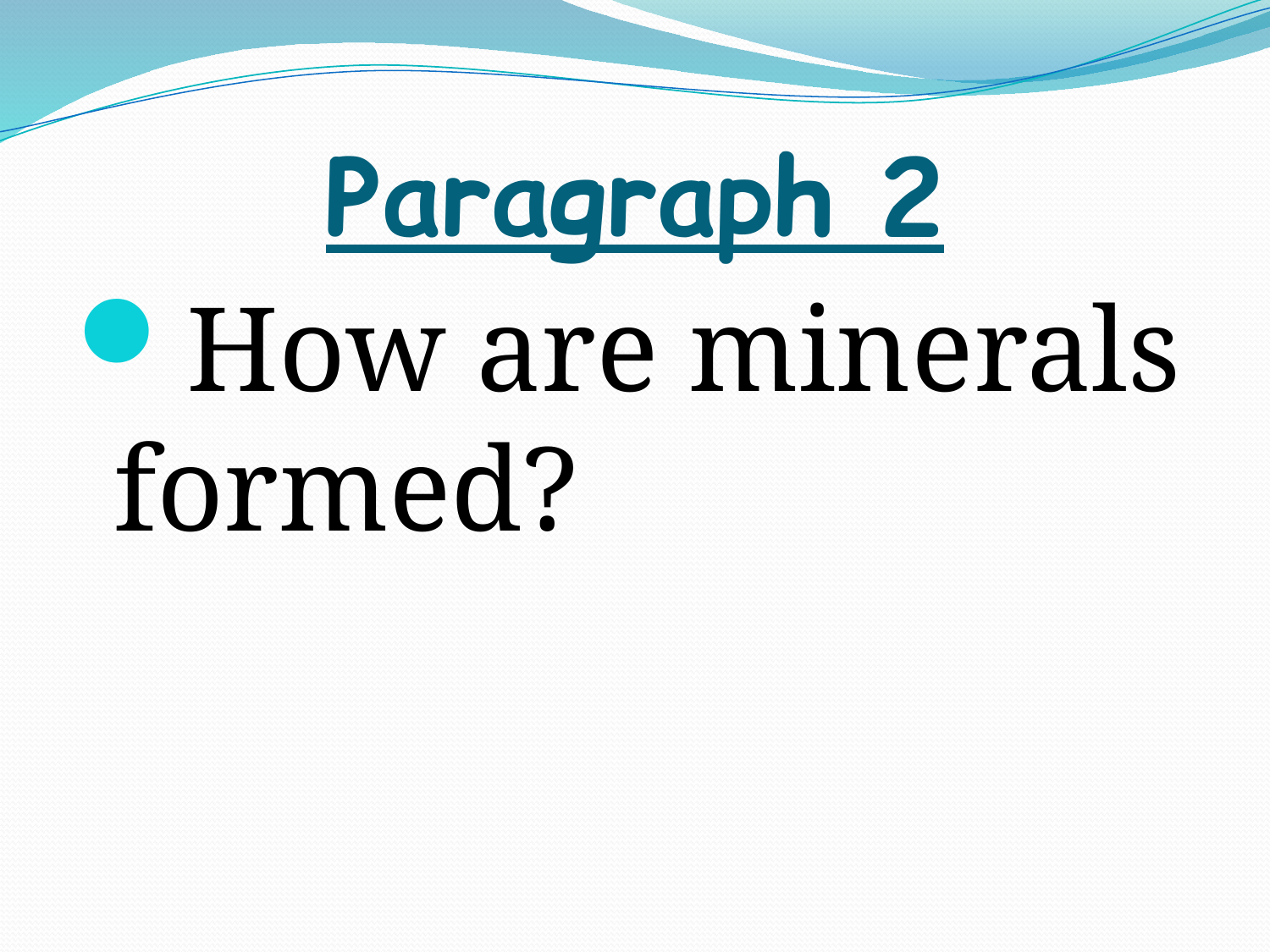

# Paragraph 2
How are minerals formed?